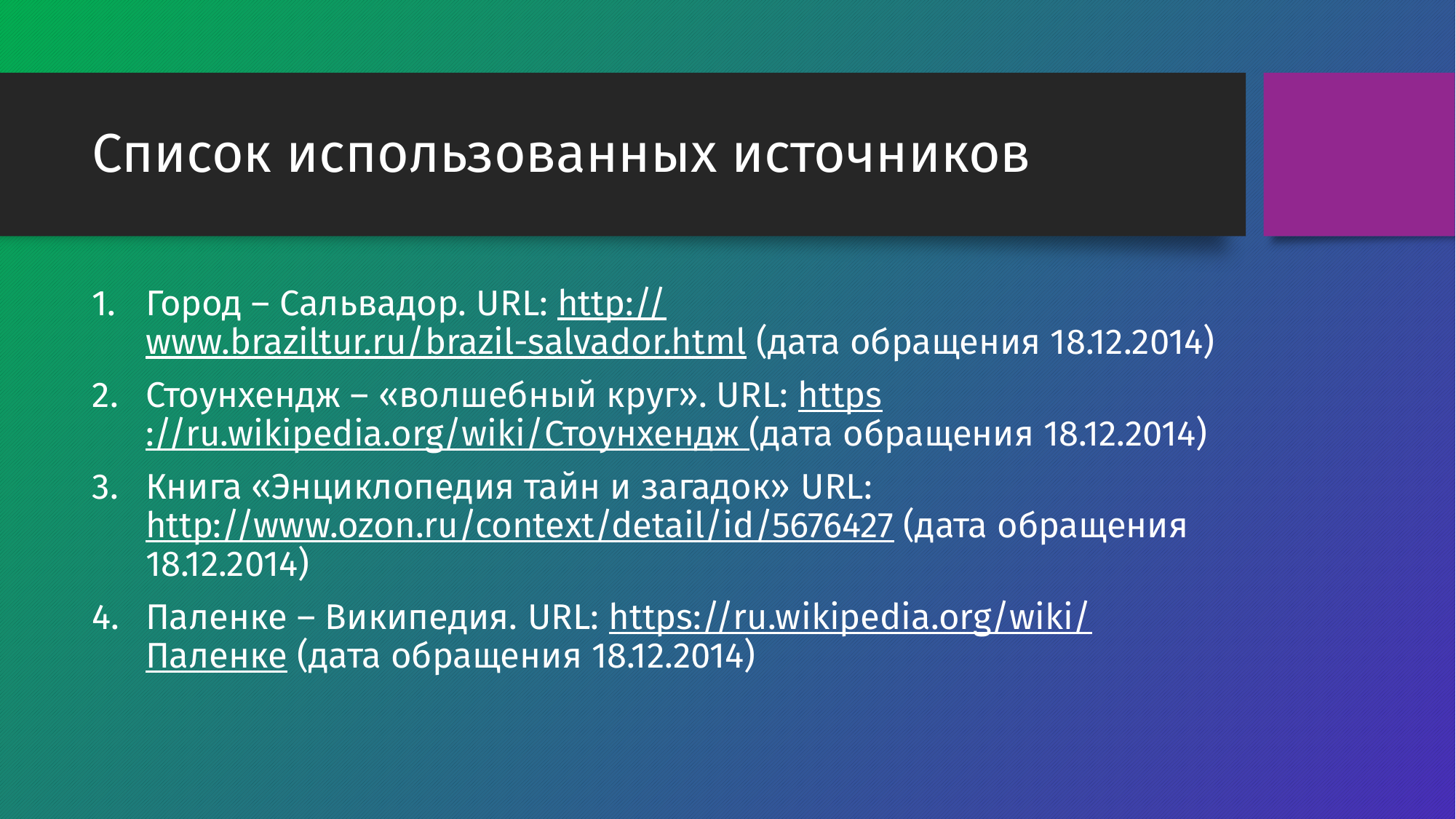

# Список использованных источников
Город – Сальвадор. URL: http://www.braziltur.ru/brazil-salvador.html (дата обращения 18.12.2014)
Стоунхендж – «волшебный круг». URL: https://ru.wikipedia.org/wiki/Стоунхендж (дата обращения 18.12.2014)
Книга «Энциклопедия тайн и загадок» URL: http://www.ozon.ru/context/detail/id/5676427 (дата обращения 18.12.2014)
Паленке – Википедия. URL: https://ru.wikipedia.org/wiki/Паленке (дата обращения 18.12.2014)